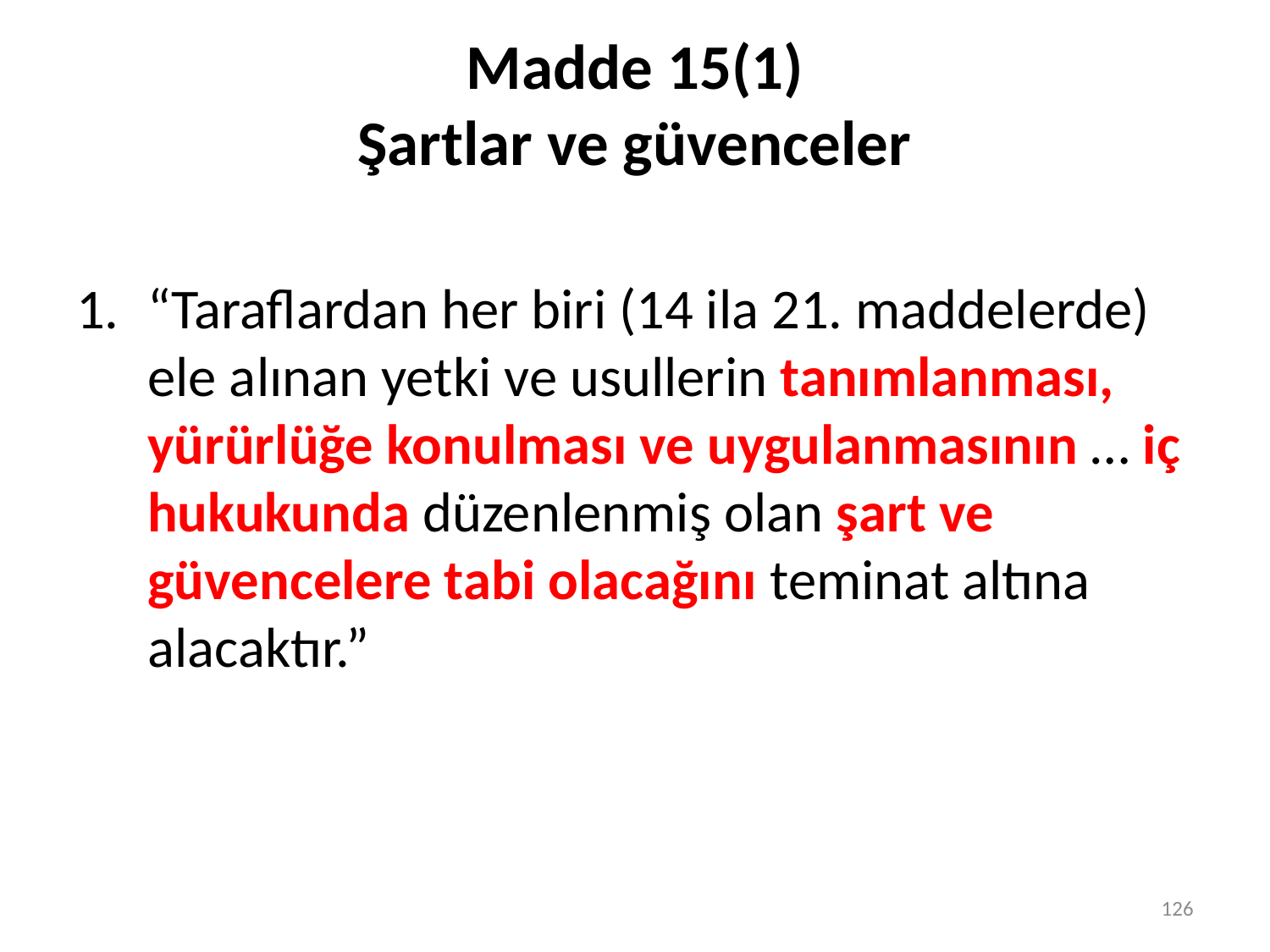

# Madde 15(1) Şartlar ve güvenceler
“Taraflardan her biri (14 ila 21. maddelerde) ele alınan yetki ve usullerin tanımlanması, yürürlüğe konulması ve uygulanmasının … iç hukukunda düzenlenmiş olan şart ve güvencelere tabi olacağını teminat altına alacaktır.”
126